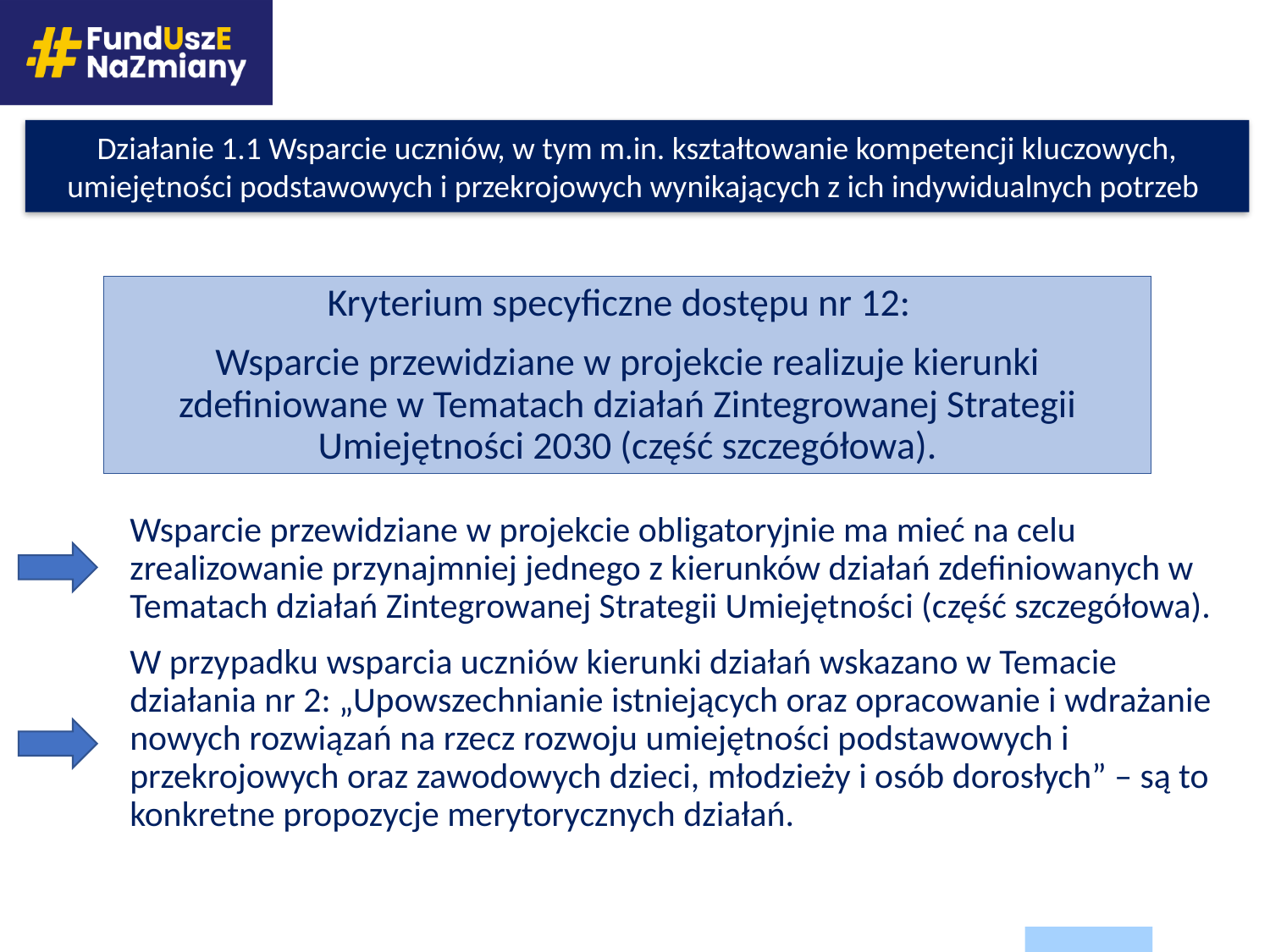

Działanie 1.1 Wsparcie uczniów, w tym m.in. kształtowanie kompetencji kluczowych, umiejętności podstawowych i przekrojowych wynikających z ich indywidualnych potrzeb
Kryterium specyficzne dostępu nr 12:
Wsparcie przewidziane w projekcie realizuje kierunki zdefiniowane w Tematach działań Zintegrowanej Strategii Umiejętności 2030 (część szczegółowa).
Wsparcie przewidziane w projekcie obligatoryjnie ma mieć na celu zrealizowanie przynajmniej jednego z kierunków działań zdefiniowanych w Tematach działań Zintegrowanej Strategii Umiejętności (część szczegółowa).
W przypadku wsparcia uczniów kierunki działań wskazano w Temacie działania nr 2: „Upowszechnianie istniejących oraz opracowanie i wdrażanie nowych rozwiązań na rzecz rozwoju umiejętności podstawowych i przekrojowych oraz zawodowych dzieci, młodzieży i osób dorosłych” – są to konkretne propozycje merytorycznych działań.